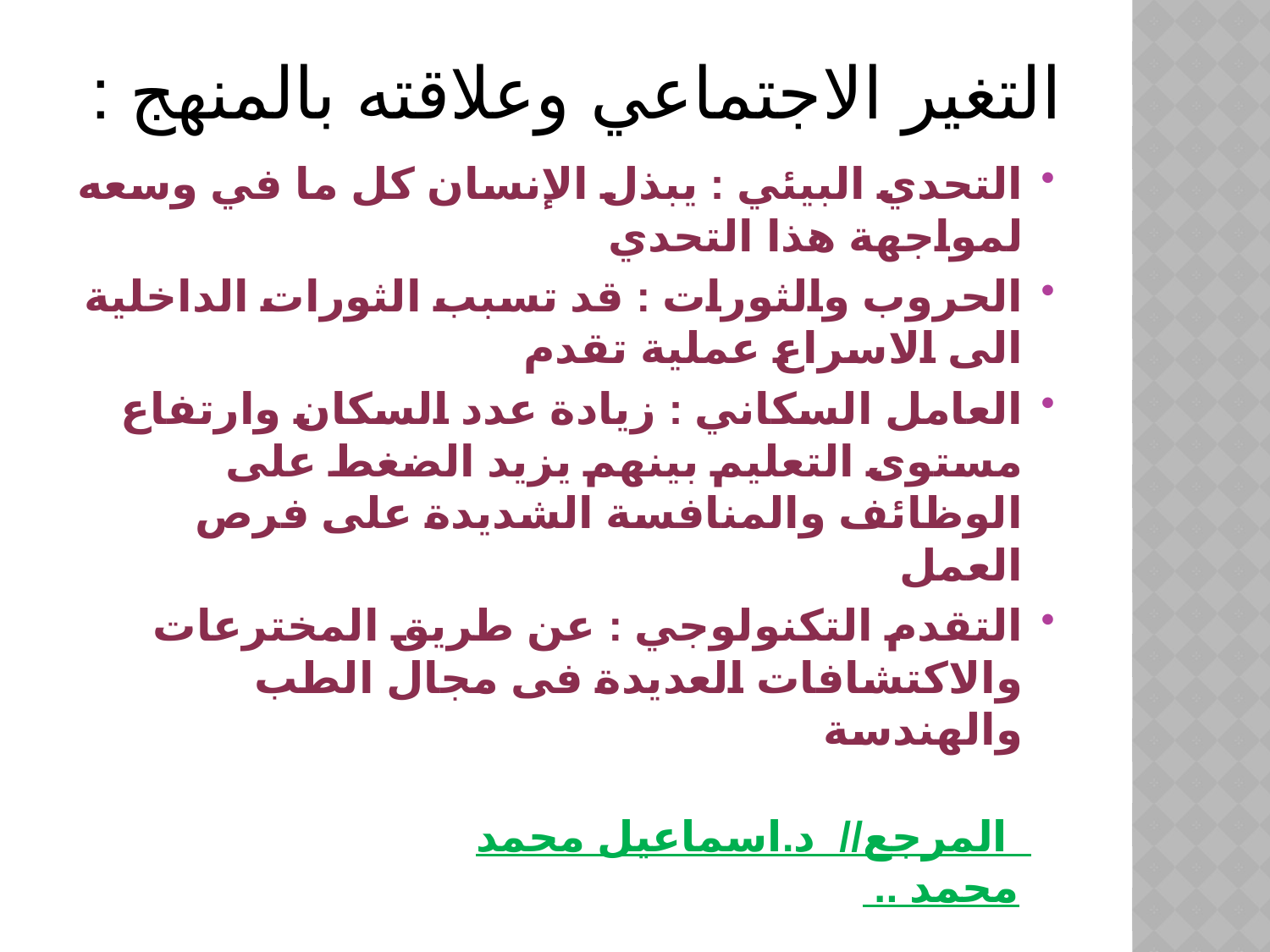

# التغير الاجتماعي وعلاقته بالمنهج :

التحدي البيئي : يبذل الإنسان كل ما في وسعه لمواجهة هذا التحدي
الحروب والثورات : قد تسبب الثورات الداخلية الى الاسراع عملية تقدم
العامل السكاني : زيادة عدد السكان وارتفاع مستوى التعليم بينهم يزيد الضغط على الوظائف والمنافسة الشديدة على فرص العمل
التقدم التكنولوجي : عن طريق المخترعات والاكتشافات العديدة فى مجال الطب والهندسة

 المرجع//  د.اسماعيل محمد محمد ..